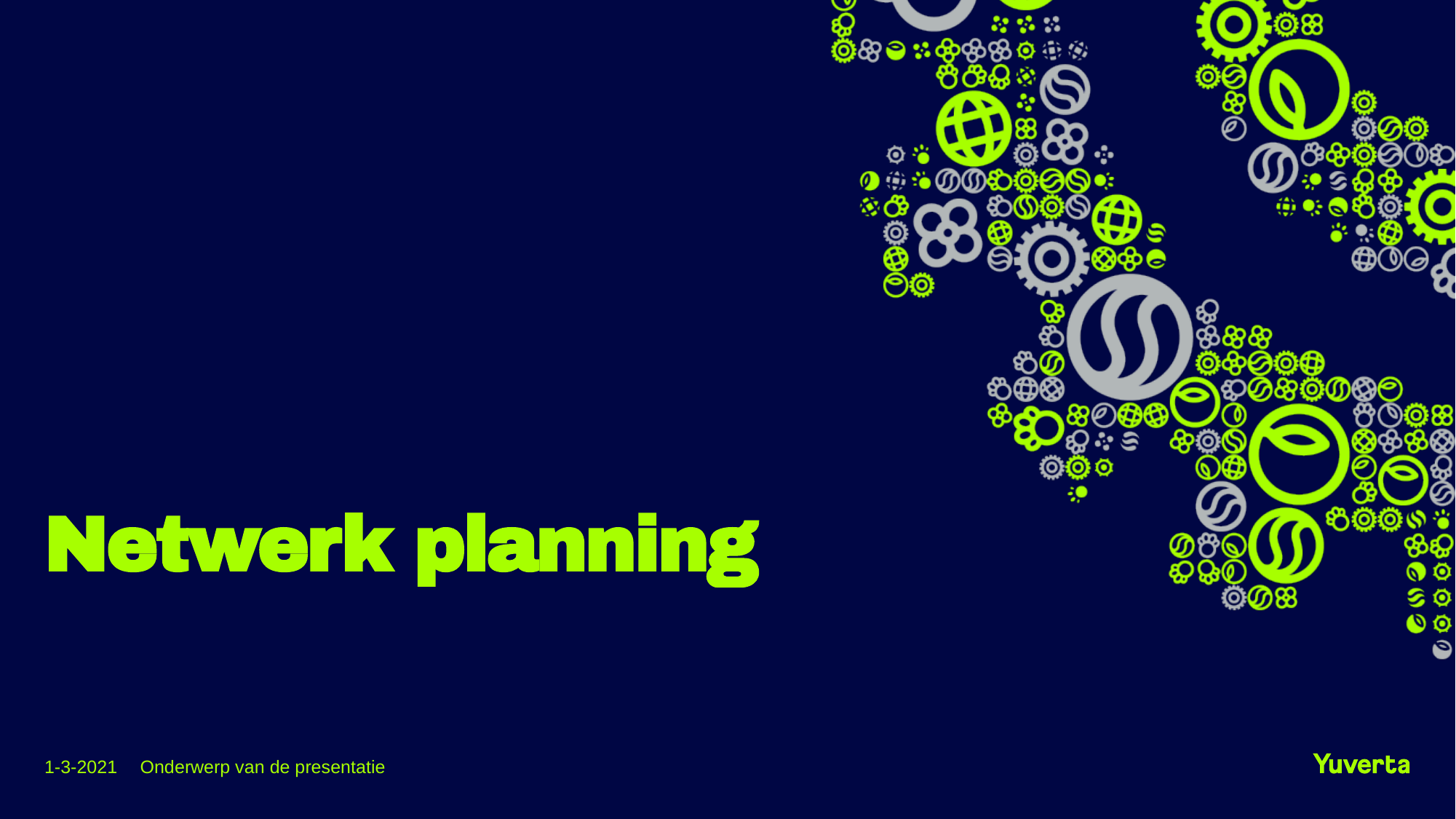

# Netwerk planning

1-3-2021
Onderwerp van de presentatie
1